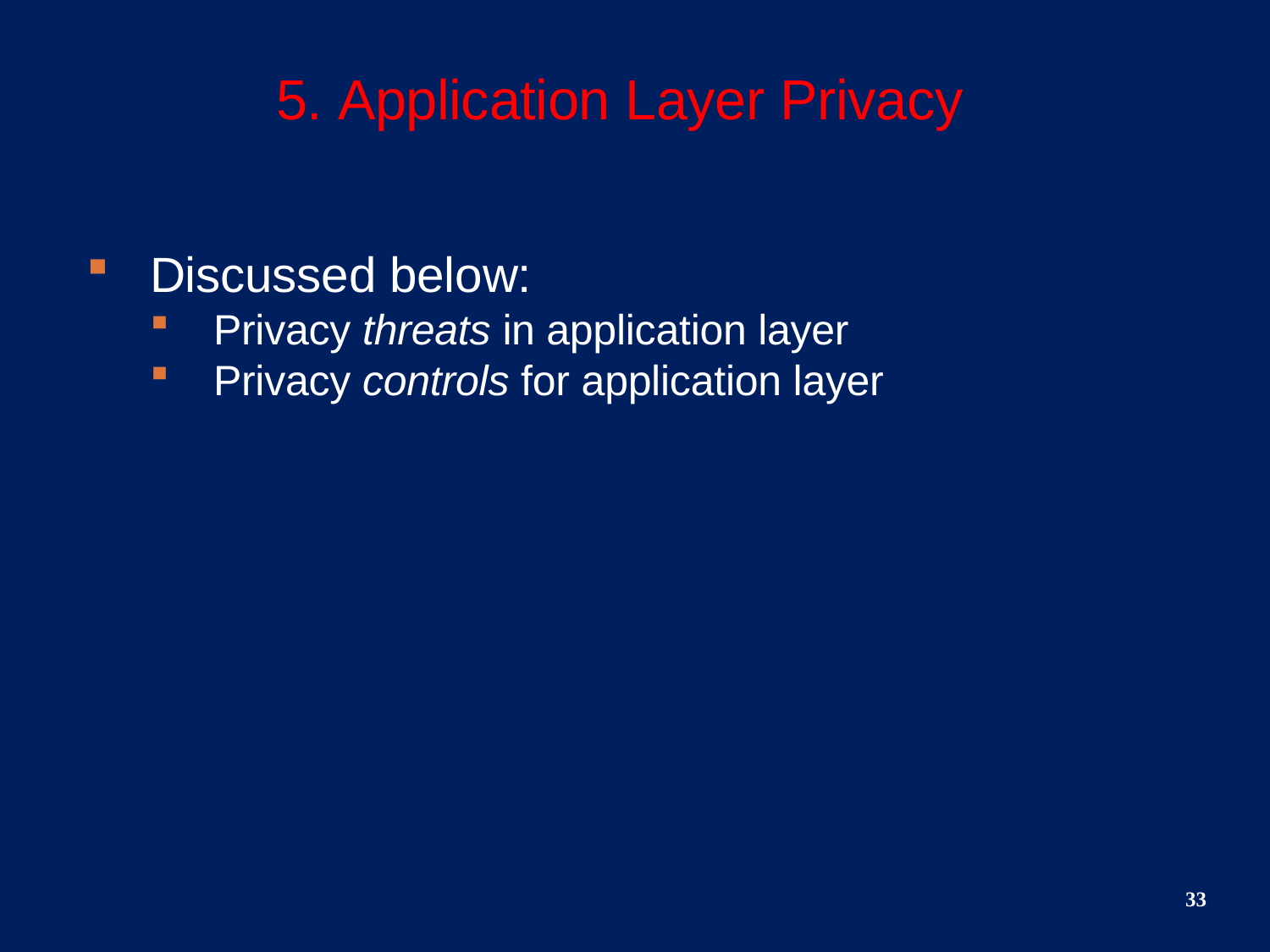

# 5. Application Layer Privacy
Discussed below:
Privacy threats in application layer
Privacy controls for application layer
33